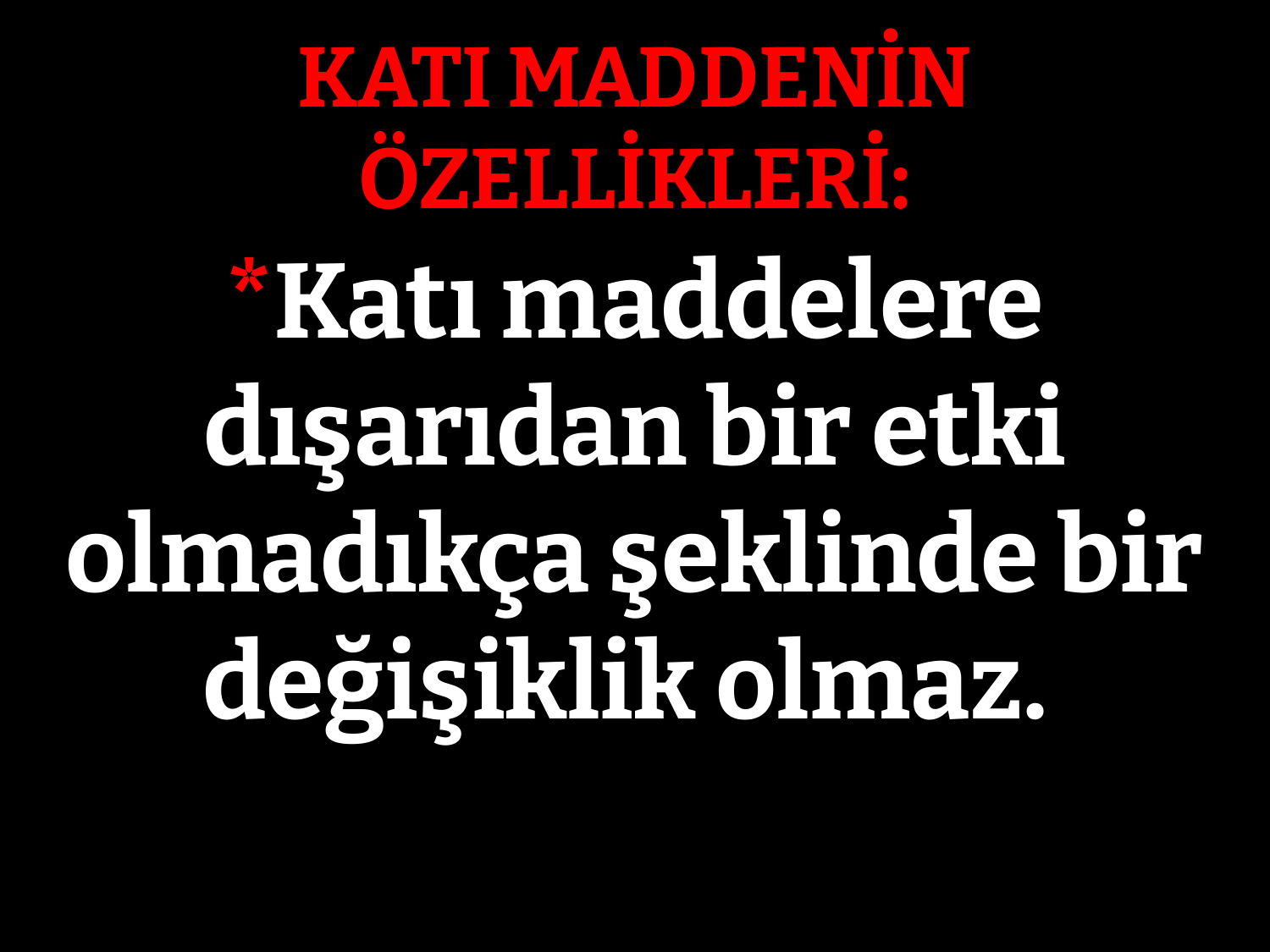

KATI MADDENİN ÖZELLİKLERİ:
*Katı maddelere dışarıdan bir etki olmadıkça şeklinde bir değişiklik olmaz.